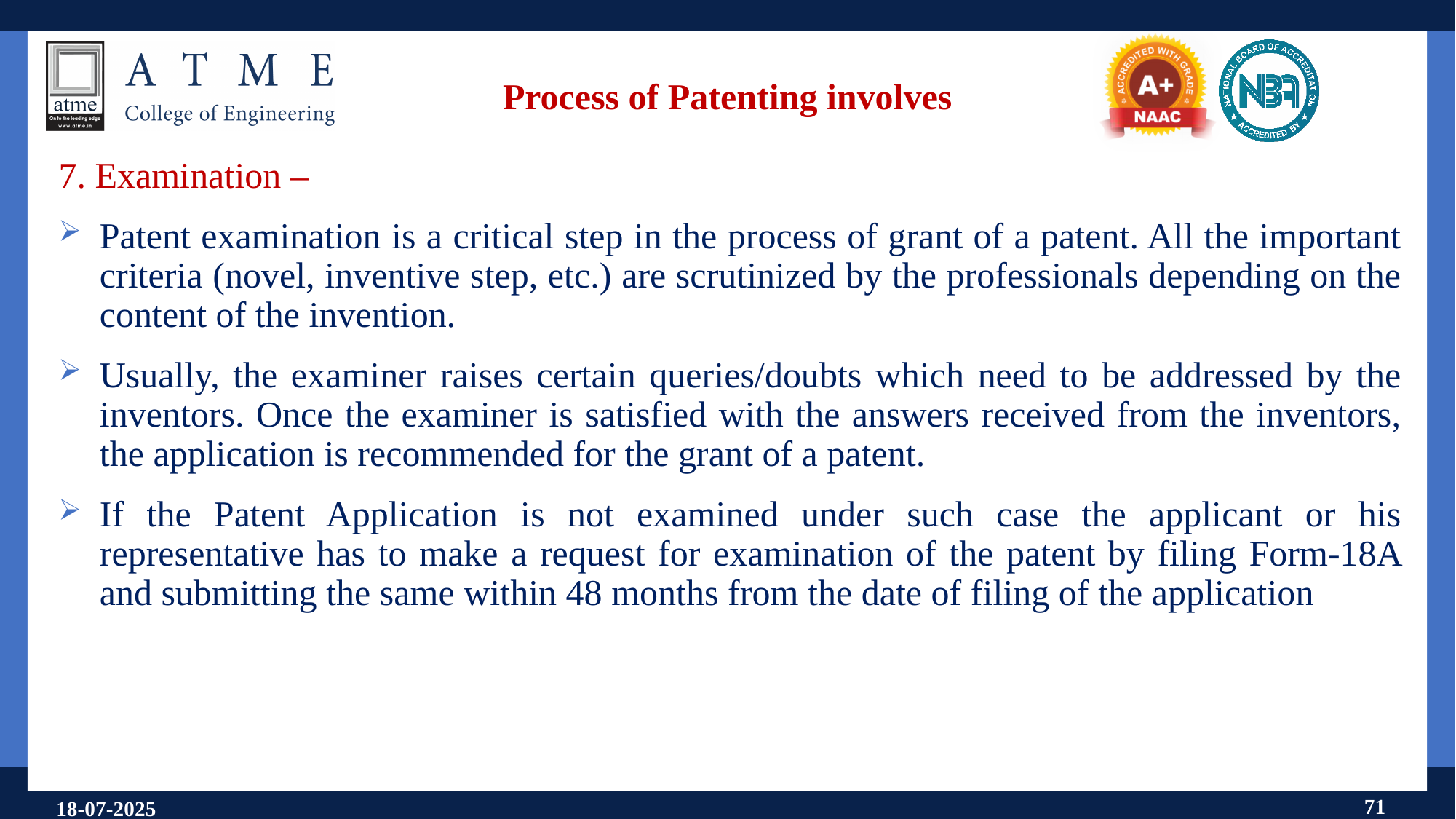

# Process of Patenting involves
7. Examination –
Patent examination is a critical step in the process of grant of a patent. All the important criteria (novel, inventive step, etc.) are scrutinized by the professionals depending on the content of the invention.
Usually, the examiner raises certain queries/doubts which need to be addressed by the inventors. Once the examiner is satisfied with the answers received from the inventors, the application is recommended for the grant of a patent.
If the Patent Application is not examined under such case the applicant or his representative has to make a request for examination of the patent by filing Form-18A and submitting the same within 48 months from the date of filing of the application
71
18-07-2025